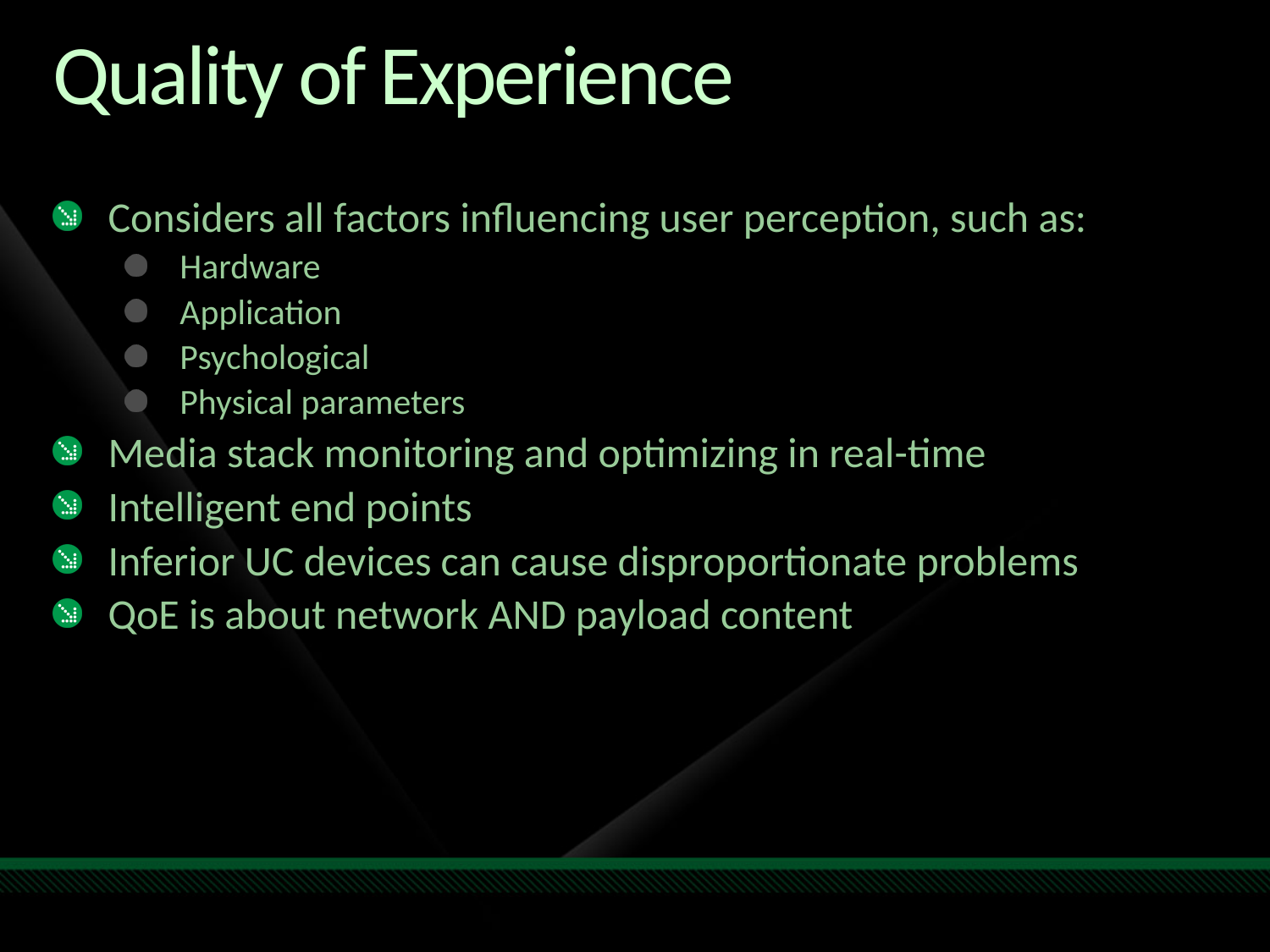

# Quality of Experience
Considers all factors influencing user perception, such as:
Hardware
Application
Psychological
Physical parameters
Media stack monitoring and optimizing in real-time
Intelligent end points
Inferior UC devices can cause disproportionate problems
QoE is about network AND payload content